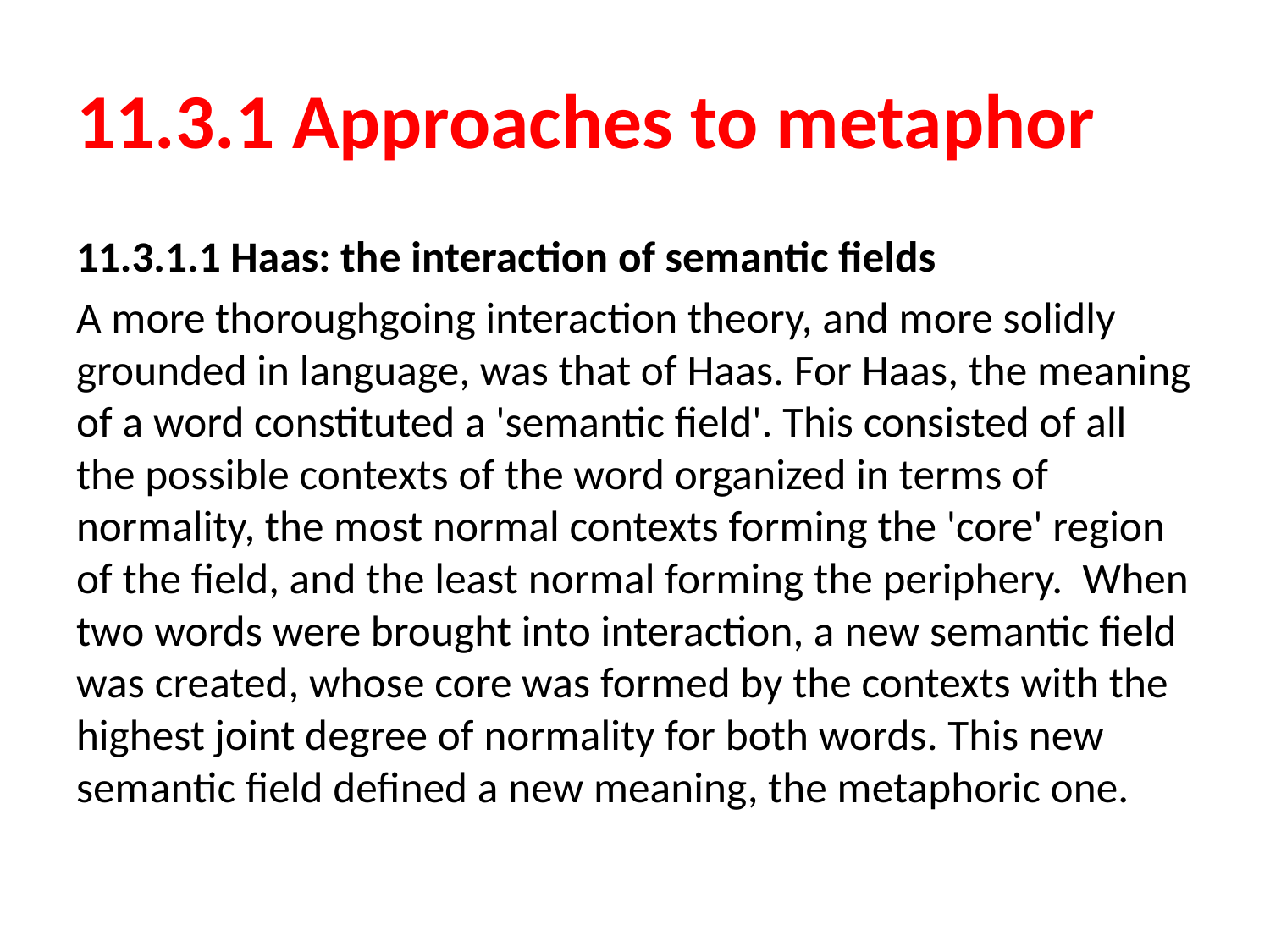

# 11.3.1 Approaches to metaphor
11.3.1.1 Haas: the interaction of semantic fields
A more thoroughgoing interaction theory, and more solidly grounded in language, was that of Haas. For Haas, the meaning of a word constituted a 'semantic field'. This consisted of all the possible contexts of the word organized in terms of normality, the most normal contexts forming the 'core' region of the field, and the least normal forming the periphery.  When two words were brought into interaction, a new semantic field was created, whose core was formed by the contexts with the highest joint degree of normality for both words. This new semantic field defined a new meaning, the metaphoric one.